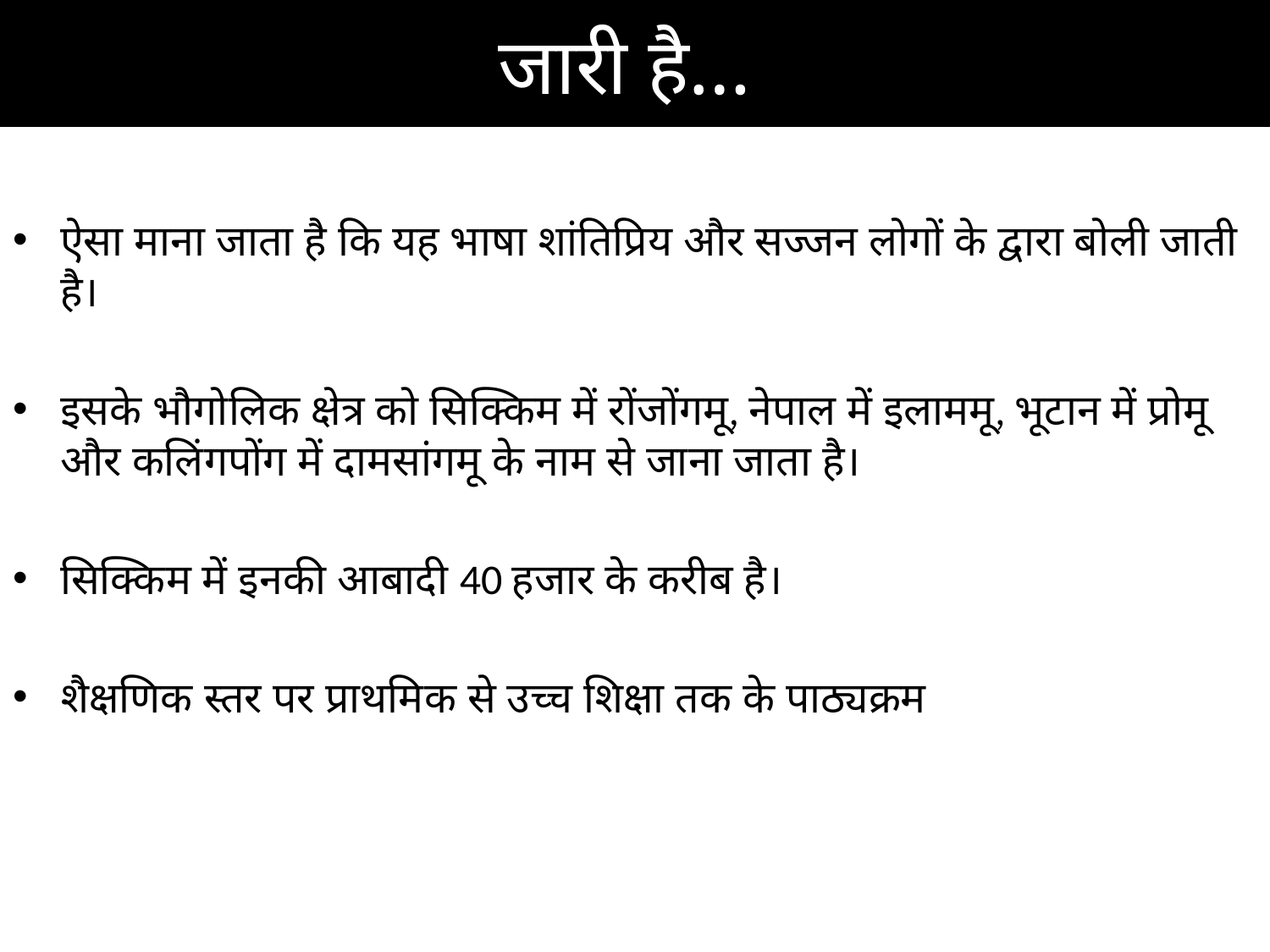

# जारी है…

ऐसा माना जाता है कि यह भाषा शांतिप्रिय और सज्जन लोगों के द्वारा बोली जाती है।

इसके भौगोलिक क्षेत्र को सिक्किम में रोंजोंगमू, नेपाल में इलाममू, भूटान में प्रोमू और कलिंगपोंग में दामसांगमू के नाम से जाना जाता है।

सिक्किम में इनकी आबादी 40 हजार के करीब है।

शैक्षणिक स्तर पर प्राथमिक से उच्च शिक्षा तक के पाठ्यक्रम